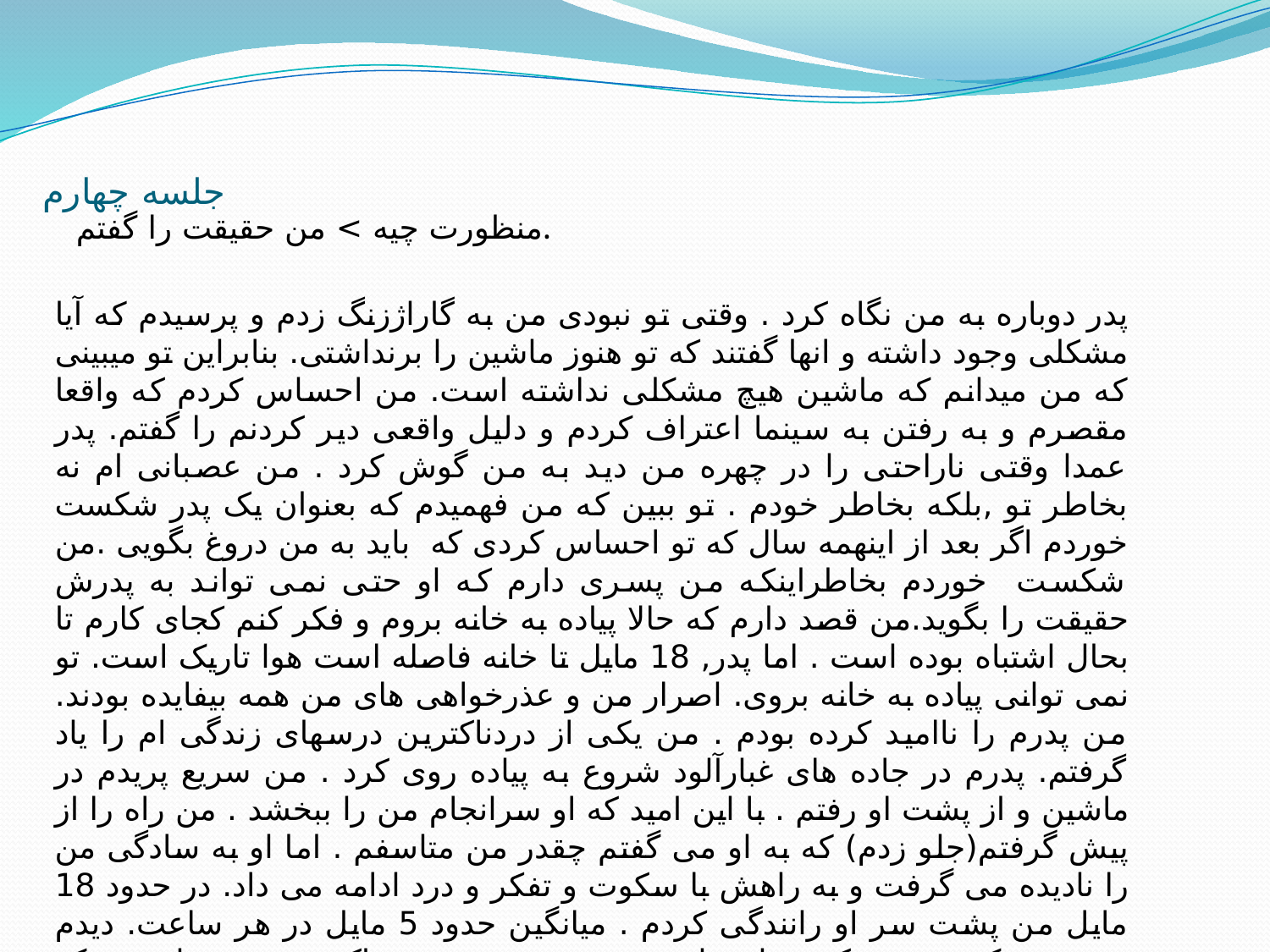

# جلسه چهارم
منظورت چیه > من حقیقت را گفتم.

پدر دوباره به من نگاه کرد . وقتی تو نبودی من به گاراژزنگ زدم و پرسیدم که آیا مشکلی وجود داشته و انها گفتند که تو هنوز ماشین را برنداشتی. بنابراین تو میبینی که من میدانم که ماشین هیچ مشکلی نداشته است. من احساس کردم که واقعا مقصرم و به رفتن به سینما اعتراف کردم و دلیل واقعی دیر کردنم را گفتم. پدر عمدا وقتی ناراحتی را در چهره من دید به من گوش کرد . من عصبانی ام نه بخاطر تو ,بلکه بخاطر خودم . تو ببین که من فهمیدم که بعنوان یک پدر شکست خوردم اگر بعد از اینهمه سال که تو احساس کردی که  باید به من دروغ بگویی .من شکست  خوردم بخاطراینکه من پسری دارم که او حتی نمی تواند به پدرش حقیقت را بگوید.من قصد دارم که حالا پیاده به خانه بروم و فکر کنم کجای کارم تا بحال اشتباه بوده است . اما پدر, 18 مایل تا خانه فاصله است هوا تاریک است. تو نمی توانی پیاده به خانه بروی. اصرار من و عذرخواهی های من همه بیفایده بودند. من پدرم را ناامید کرده بودم . من یکی از دردناکترین درسهای زندگی ام را یاد گرفتم. پدرم در جاده های غبارآلود شروع به پیاده روی کرد . من سریع پریدم در ماشین و از پشت او رفتم . با این امید که او سرانجام من را ببخشد . من راه را از پیش گرفتم(جلو زدم) که به او می گفتم چقدر من متاسفم . اما او به سادگی من را نادیده می گرفت و به راهش با سکوت و تفکر و درد ادامه می داد. در حدود 18 مایل من پشت سر او رانندگی کردم . میانگین حدود 5 مایل در هر ساعت. دیدم پدرم در یک درد فیزیکی و احساسی شدید,بدترین و دردناکترین تجربه ای بود که من تاکنون داشتم. به هر حال آن, همچنین موفق آمیزترین درس زندگی من بود. من هرگز دیگر به کسی از آن زمان به بعد دروغ نگفتم .